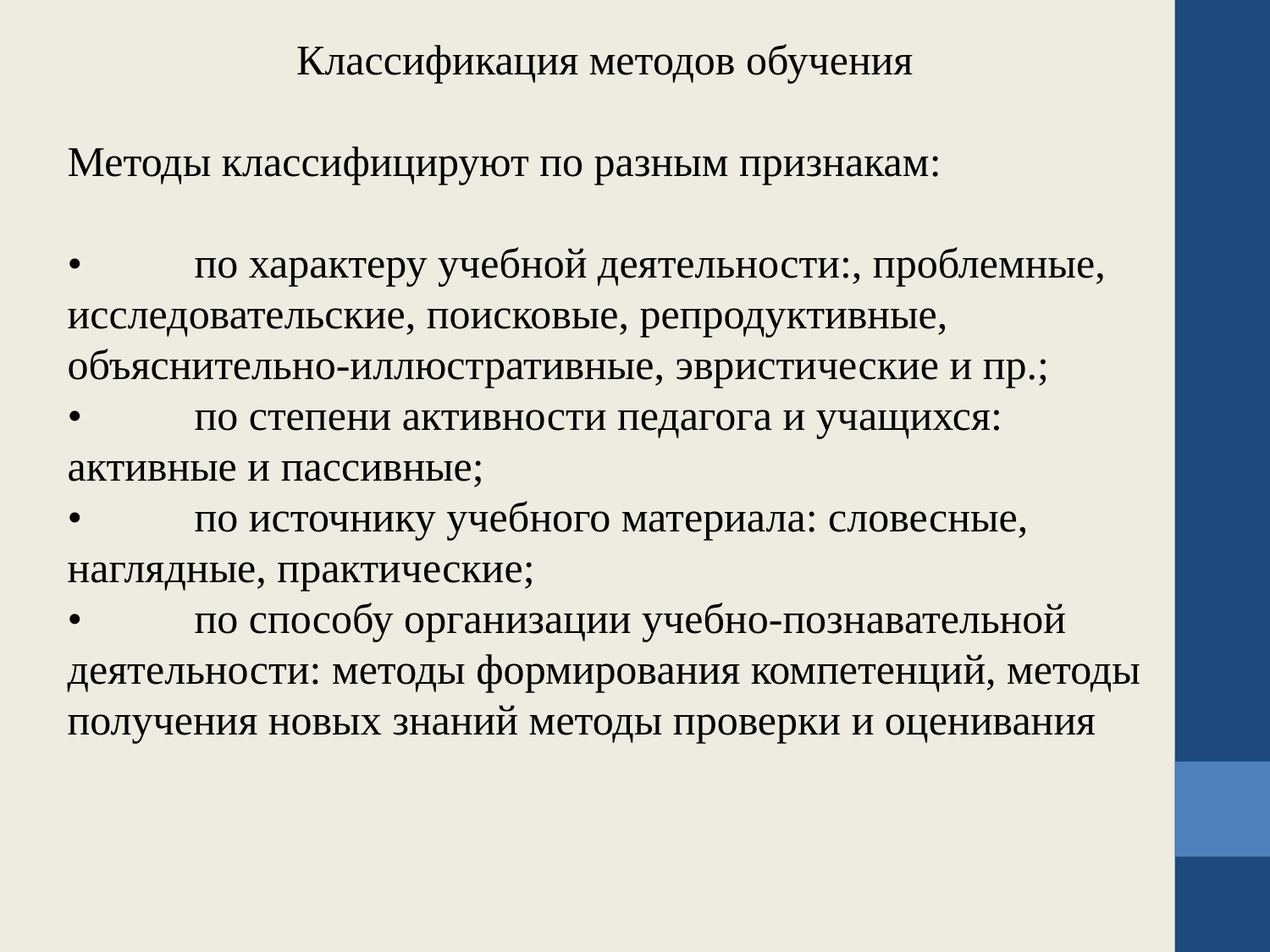

Классификация методов обучения

Методы классифицируют по разным признакам:

•	по характеру учебной деятельности:, проблемные, исследовательские, поисковые, репродуктивные, объяснительно-иллюстративные, эвристические и пр.;
•	по степени активности педагога и учащихся: активные и пассивные;
•	по источнику учебного материала: словесные, наглядные, практические;
•	по способу организации учебно-познавательной деятельности: методы формирования компетенций, методы получения новых знаний методы проверки и оценивания